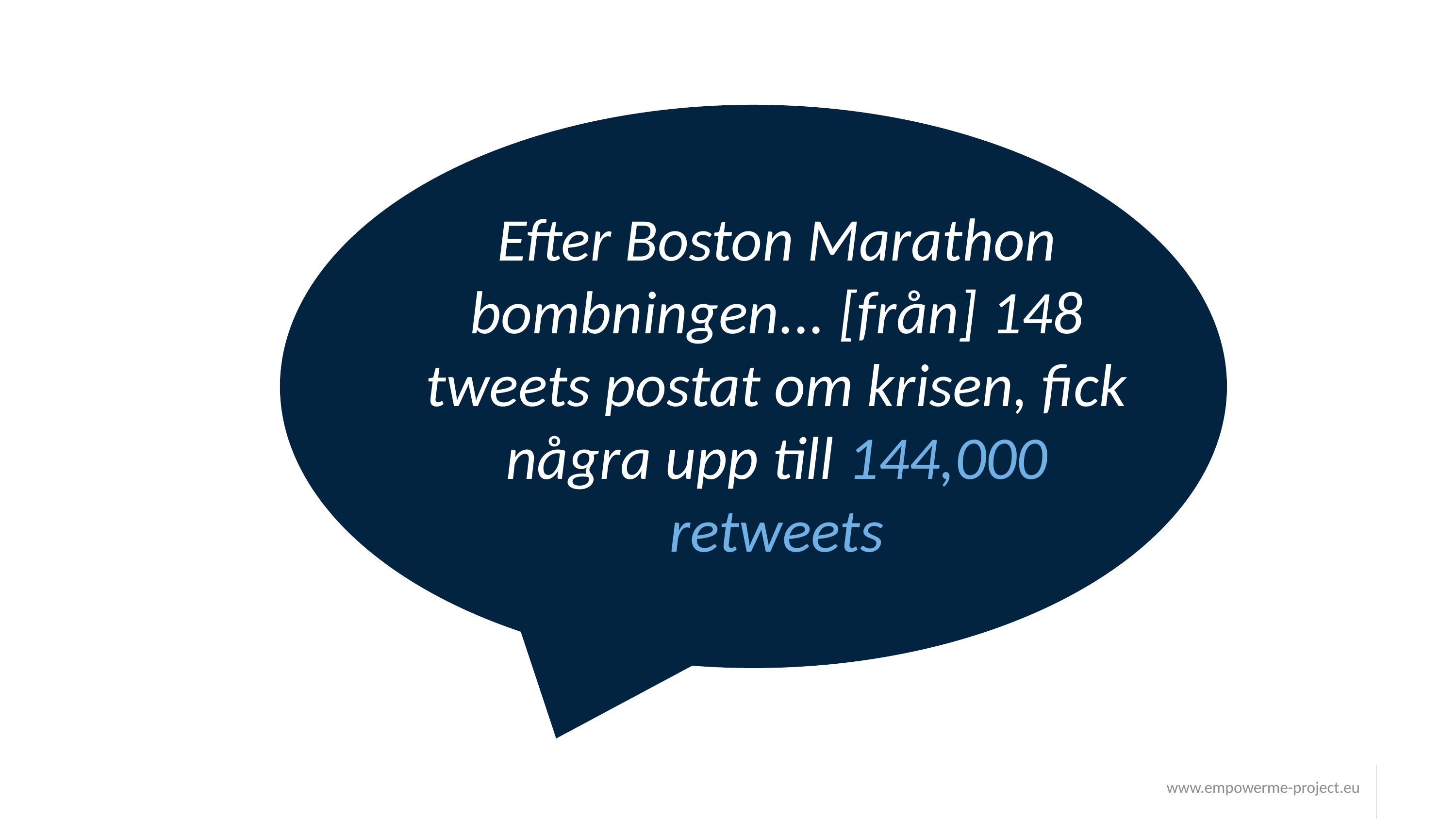

Efter Boston Marathon bombningen... [från] 148 tweets postat om krisen, fick några upp till 144,000 retweets
www.empowerme-project.eu